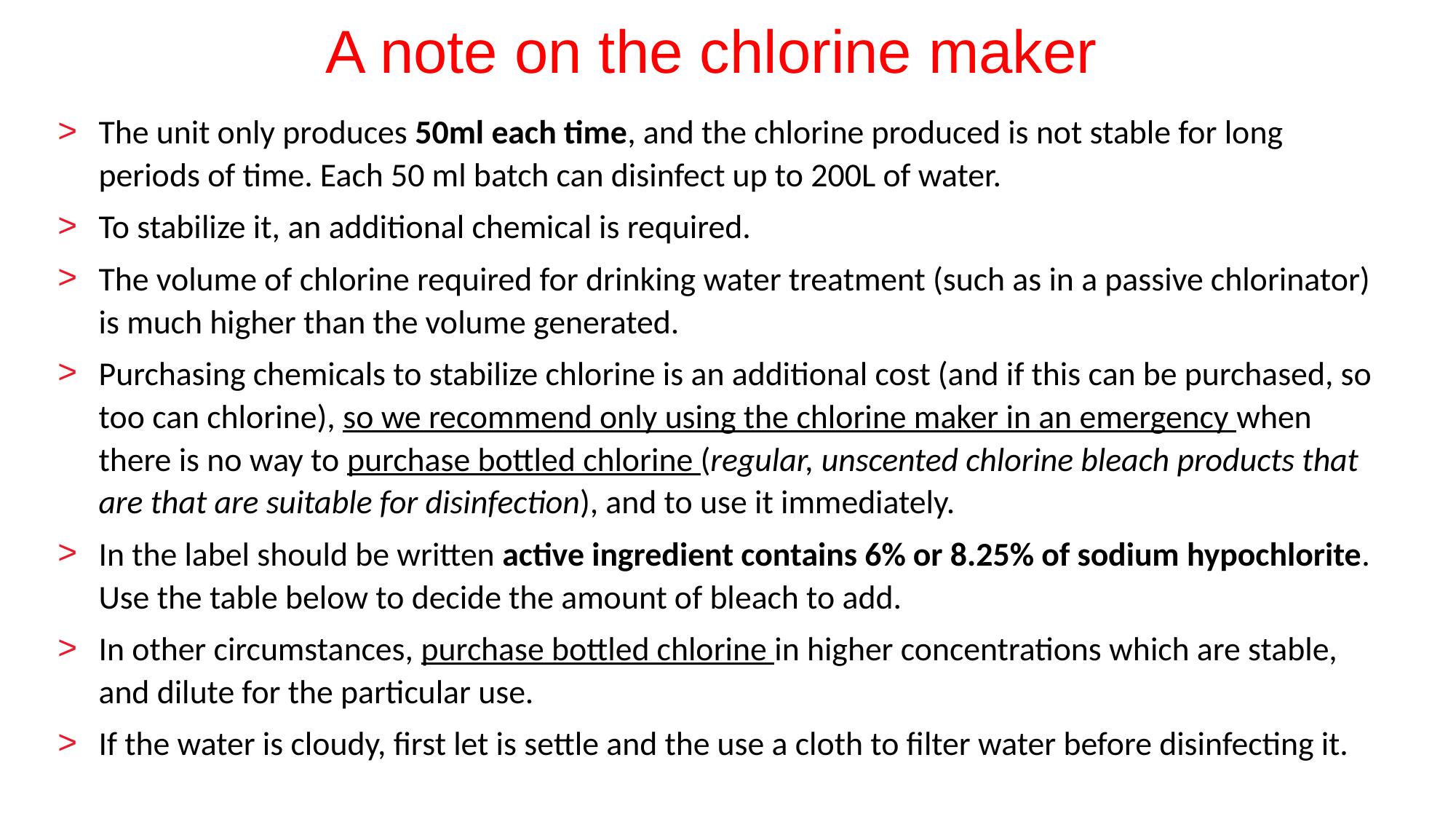

# A note on the chlorine maker
The unit only produces 50ml each time, and the chlorine produced is not stable for long periods of time. Each 50 ml batch can disinfect up to 200L of water.
To stabilize it, an additional chemical is required.
The volume of chlorine required for drinking water treatment (such as in a passive chlorinator) is much higher than the volume generated.
Purchasing chemicals to stabilize chlorine is an additional cost (and if this can be purchased, so too can chlorine), so we recommend only using the chlorine maker in an emergency when there is no way to purchase bottled chlorine (regular, unscented chlorine bleach products that are that are suitable for disinfection), and to use it immediately.
In the label should be written active ingredient contains 6% or 8.25% of sodium hypochlorite. Use the table below to decide the amount of bleach to add.
In other circumstances, purchase bottled chlorine in higher concentrations which are stable, and dilute for the particular use.
If the water is cloudy, first let is settle and the use a cloth to filter water before disinfecting it.